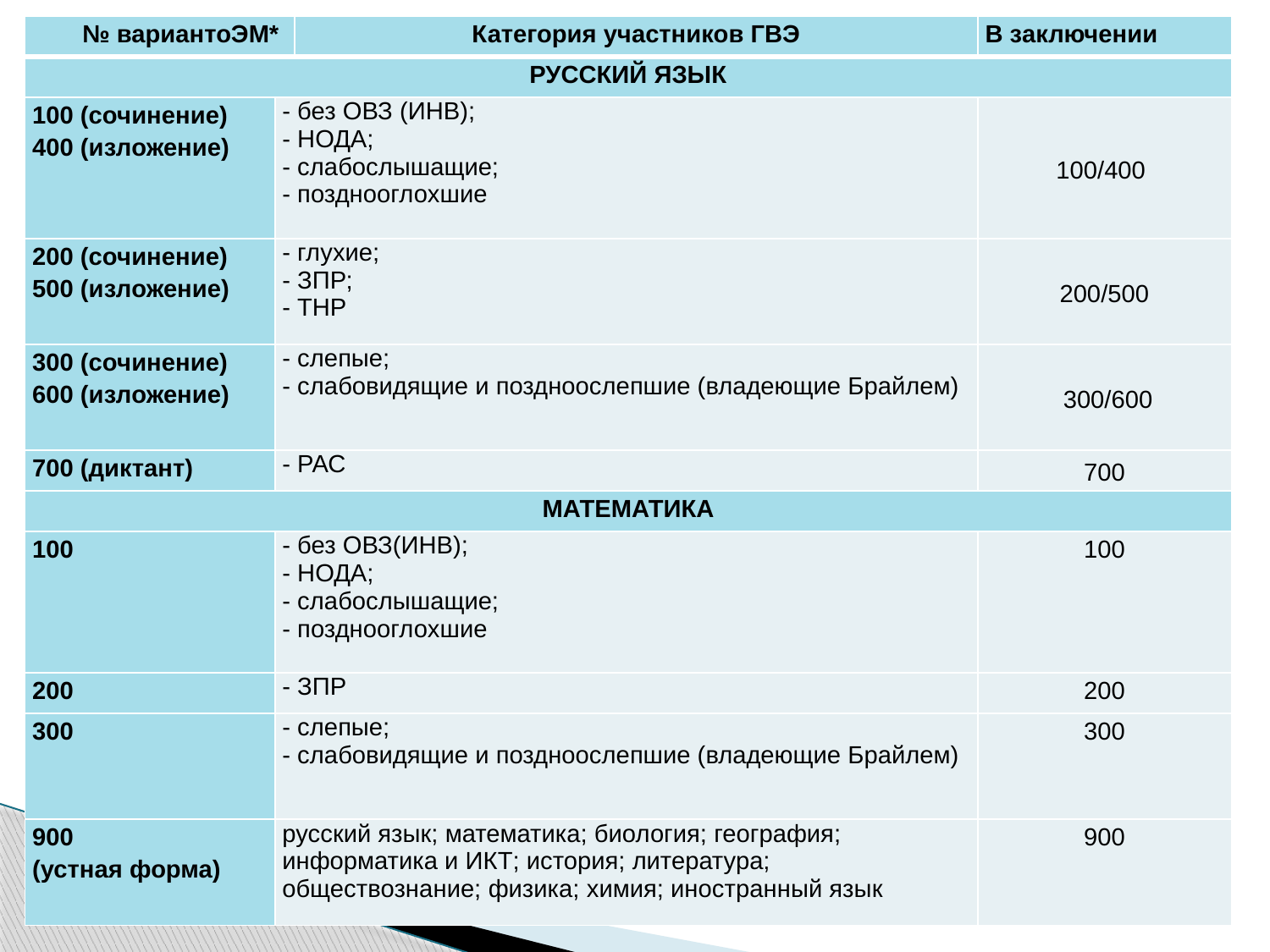

| № вариантоЭМ\* |  | Категория участников ГВЭ | В заключении |
| --- | --- | --- | --- |
| РУССКИЙ ЯЗЫК |  |  |  |
| 100 (сочинение) 400 (изложение) | - без ОВЗ (ИНВ); - НОДА; - слабослышащие; - позднооглохшие |  | 100/400 |
| 200 (сочинение) 500 (изложение) | - глухие; - ЗПР; - ТНР |  | 200/500 |
| 300 (сочинение) 600 (изложение) | - слепые; - слабовидящие и поздноослепшие (владеющие Брайлем) |  | 300/600 |
| 700 (диктант) | - РАС |  | 700 |
| МАТЕМАТИКА |  |  |  |
| 100 | - без ОВЗ(ИНВ); - НОДА; - слабослышащие; - позднооглохшие |  | 100 |
| 200 | - ЗПР |  | 200 |
| 300 | - слепые; - слабовидящие и поздноослепшие (владеющие Брайлем) |  | 300 |
| 900 (устная форма) | русский язык; математика; биология; география; информатика и ИКТ; история; литература; обществознание; физика; химия; иностранный язык |  | 900 |